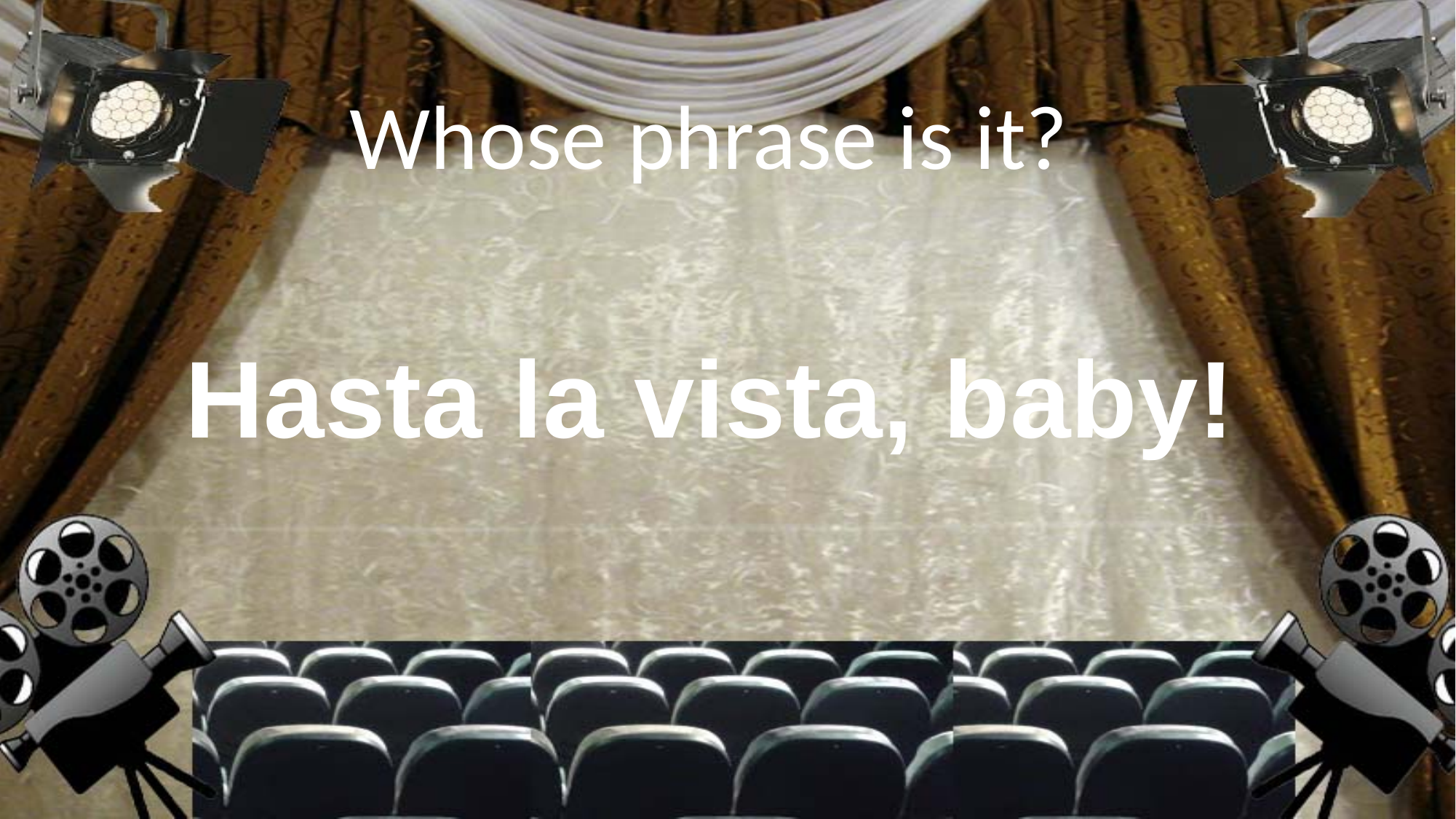

# Whose phrase is it?
Hasta la vista, baby!